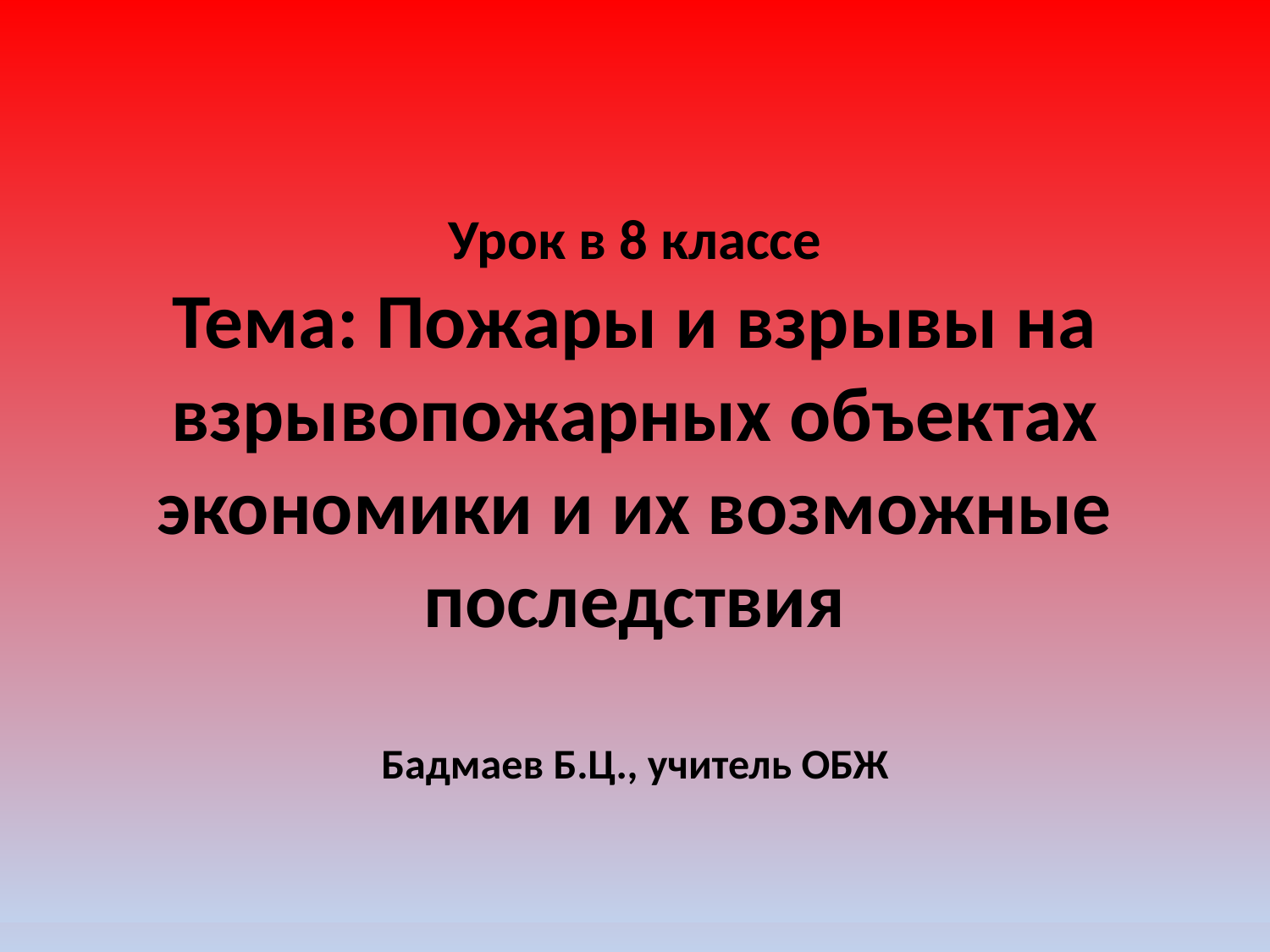

# Урок в 8 классе Тема: Пожары и взрывы на взрывопожарных объектах экономики и их возможные последствия Бадмаев Б.Ц., учитель ОБЖ